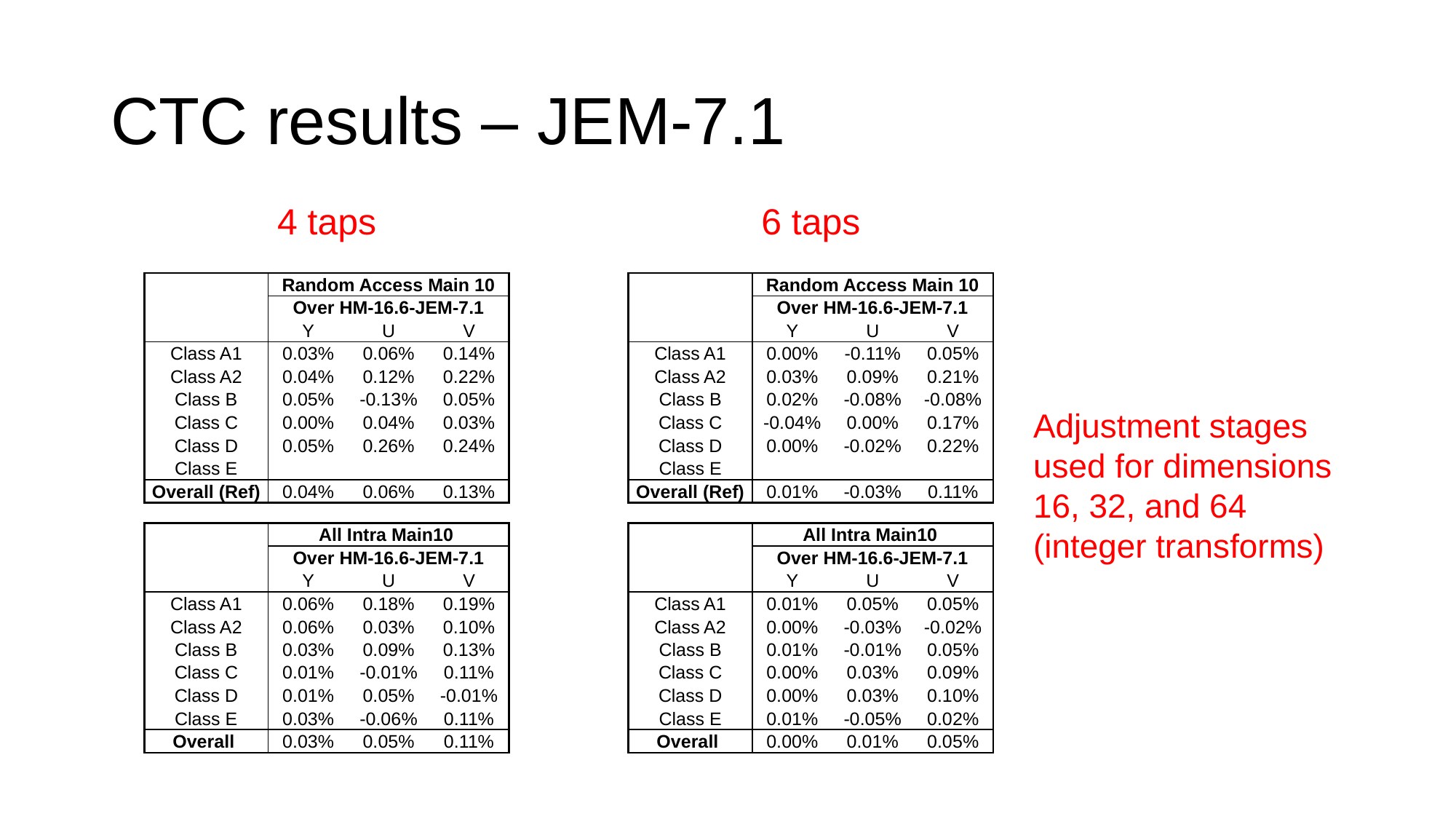

# CTC results – JEM-7.1
6 taps
4 taps
|  | Random Access Main 10 |  |  |
| --- | --- | --- | --- |
|  | Over HM-16.6-JEM-7.1 |  |  |
|  | Y | U | V |
| Class A1 | 0.03% | 0.06% | 0.14% |
| Class A2 | 0.04% | 0.12% | 0.22% |
| Class B | 0.05% | -0.13% | 0.05% |
| Class C | 0.00% | 0.04% | 0.03% |
| Class D | 0.05% | 0.26% | 0.24% |
| Class E |  |  |  |
| Overall (Ref) | 0.04% | 0.06% | 0.13% |
|  | Random Access Main 10 |  |  |
| --- | --- | --- | --- |
|  | Over HM-16.6-JEM-7.1 |  |  |
|  | Y | U | V |
| Class A1 | 0.00% | -0.11% | 0.05% |
| Class A2 | 0.03% | 0.09% | 0.21% |
| Class B | 0.02% | -0.08% | -0.08% |
| Class C | -0.04% | 0.00% | 0.17% |
| Class D | 0.00% | -0.02% | 0.22% |
| Class E |  |  |  |
| Overall (Ref) | 0.01% | -0.03% | 0.11% |
Adjustment stages used for dimensions 16, 32, and 64
(integer transforms)
|  | All Intra Main10 |  |  |
| --- | --- | --- | --- |
|  | Over HM-16.6-JEM-7.1 |  |  |
|  | Y | U | V |
| Class A1 | 0.06% | 0.18% | 0.19% |
| Class A2 | 0.06% | 0.03% | 0.10% |
| Class B | 0.03% | 0.09% | 0.13% |
| Class C | 0.01% | -0.01% | 0.11% |
| Class D | 0.01% | 0.05% | -0.01% |
| Class E | 0.03% | -0.06% | 0.11% |
| Overall | 0.03% | 0.05% | 0.11% |
|  | All Intra Main10 |  |  |
| --- | --- | --- | --- |
|  | Over HM-16.6-JEM-7.1 |  |  |
|  | Y | U | V |
| Class A1 | 0.01% | 0.05% | 0.05% |
| Class A2 | 0.00% | -0.03% | -0.02% |
| Class B | 0.01% | -0.01% | 0.05% |
| Class C | 0.00% | 0.03% | 0.09% |
| Class D | 0.00% | 0.03% | 0.10% |
| Class E | 0.01% | -0.05% | 0.02% |
| Overall | 0.00% | 0.01% | 0.05% |